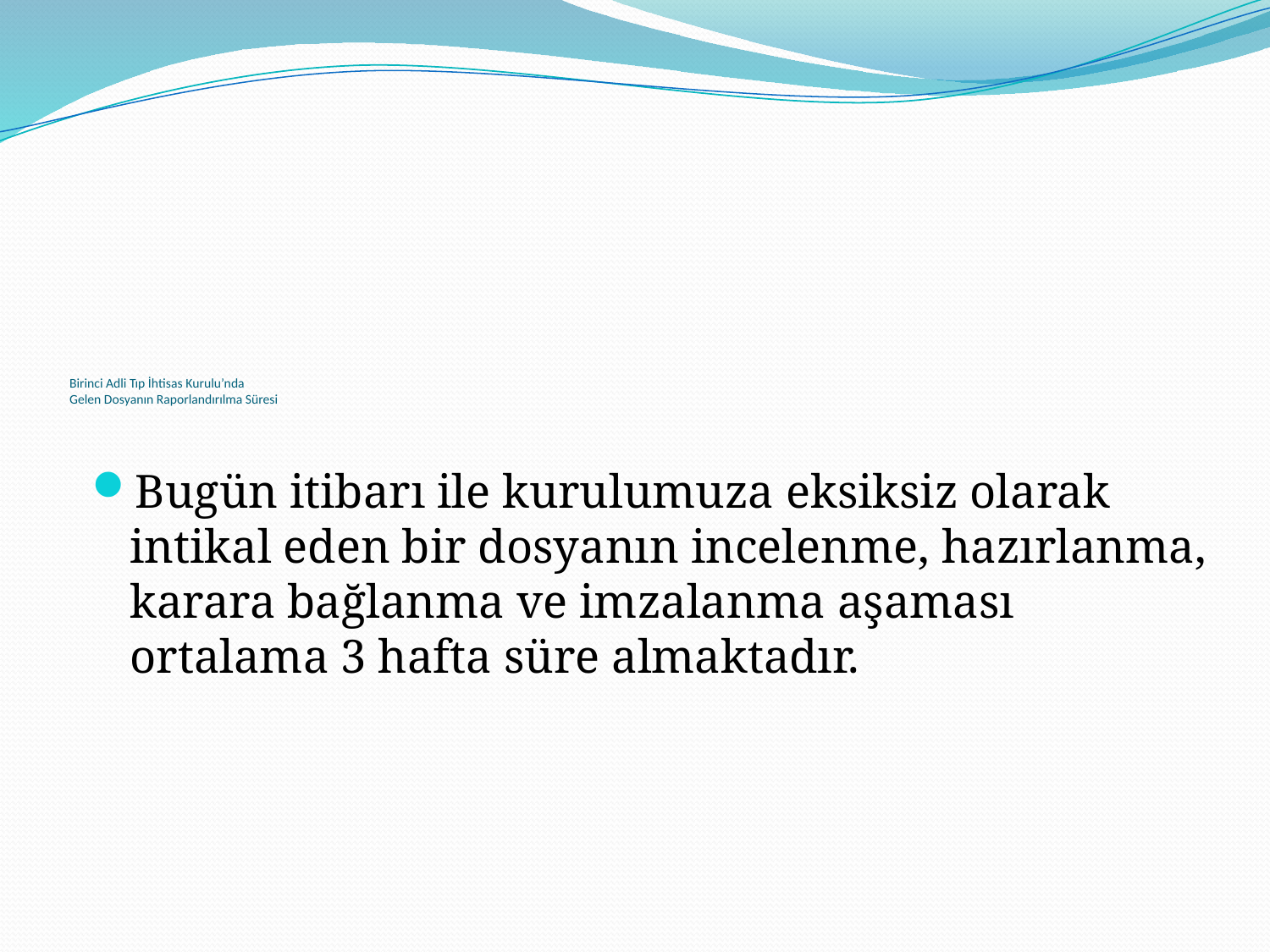

# Birinci Adli Tıp İhtisas Kurulu’nda Gelen Dosyanın Raporlandırılma Süresi
Bugün itibarı ile kurulumuza eksiksiz olarak intikal eden bir dosyanın incelenme, hazırlanma, karara bağlanma ve imzalanma aşaması ortalama 3 hafta süre almaktadır.